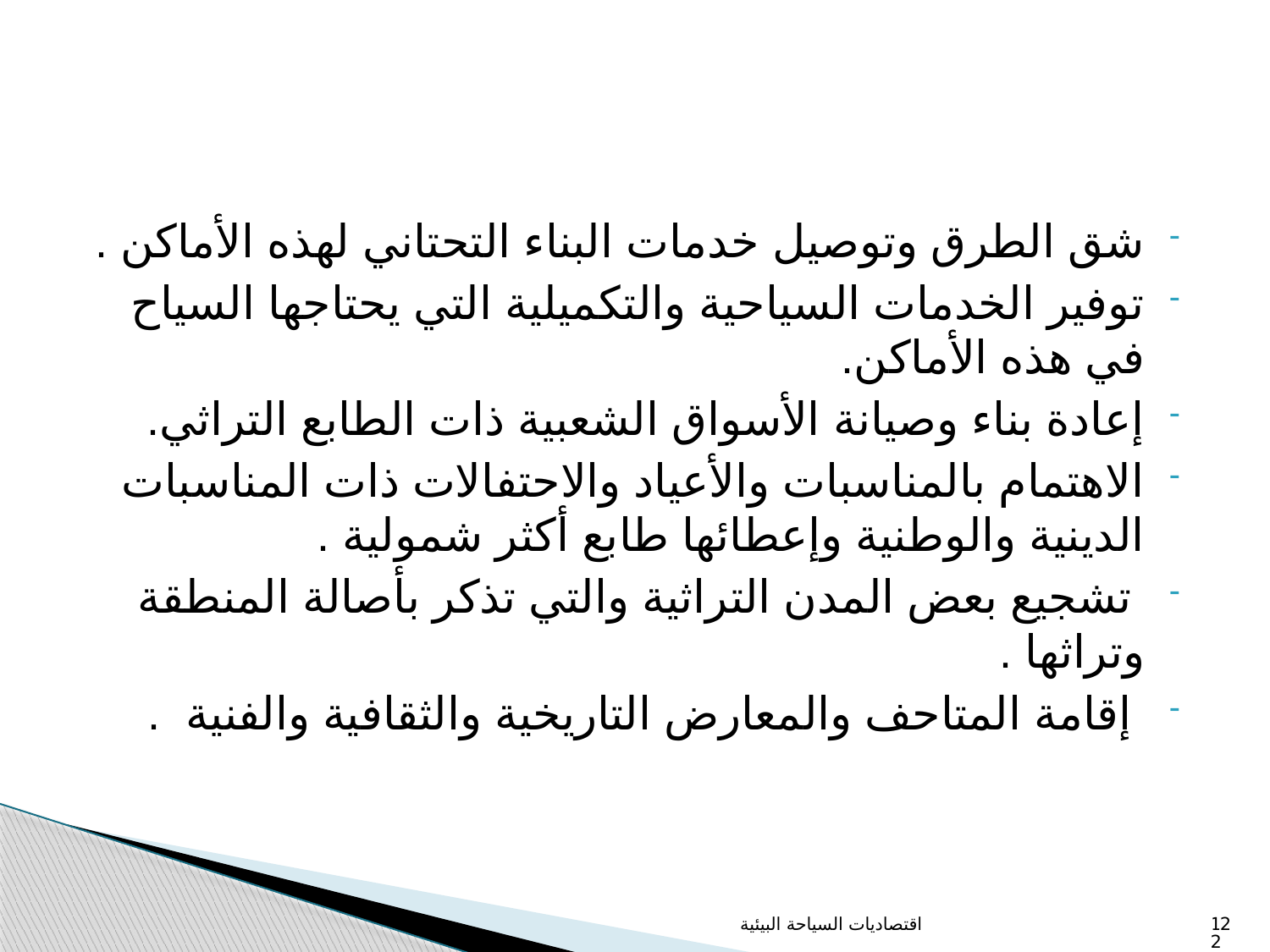

#
شق الطرق وتوصيل خدمات البناء التحتاني لهذه الأماكن .
توفير الخدمات السياحية والتكميلية التي يحتاجها السياح في هذه الأماكن.
إعادة بناء وصيانة الأسواق الشعبية ذات الطابع التراثي.
الاهتمام بالمناسبات والأعياد والاحتفالات ذات المناسبات الدينية والوطنية وإعطائها طابع أكثر شمولية .
 تشجيع بعض المدن التراثية والتي تذكر بأصالة المنطقة وتراثها .
 إقامة المتاحف والمعارض التاريخية والثقافية والفنية  .
اقتصاديات السياحة البيئية
122